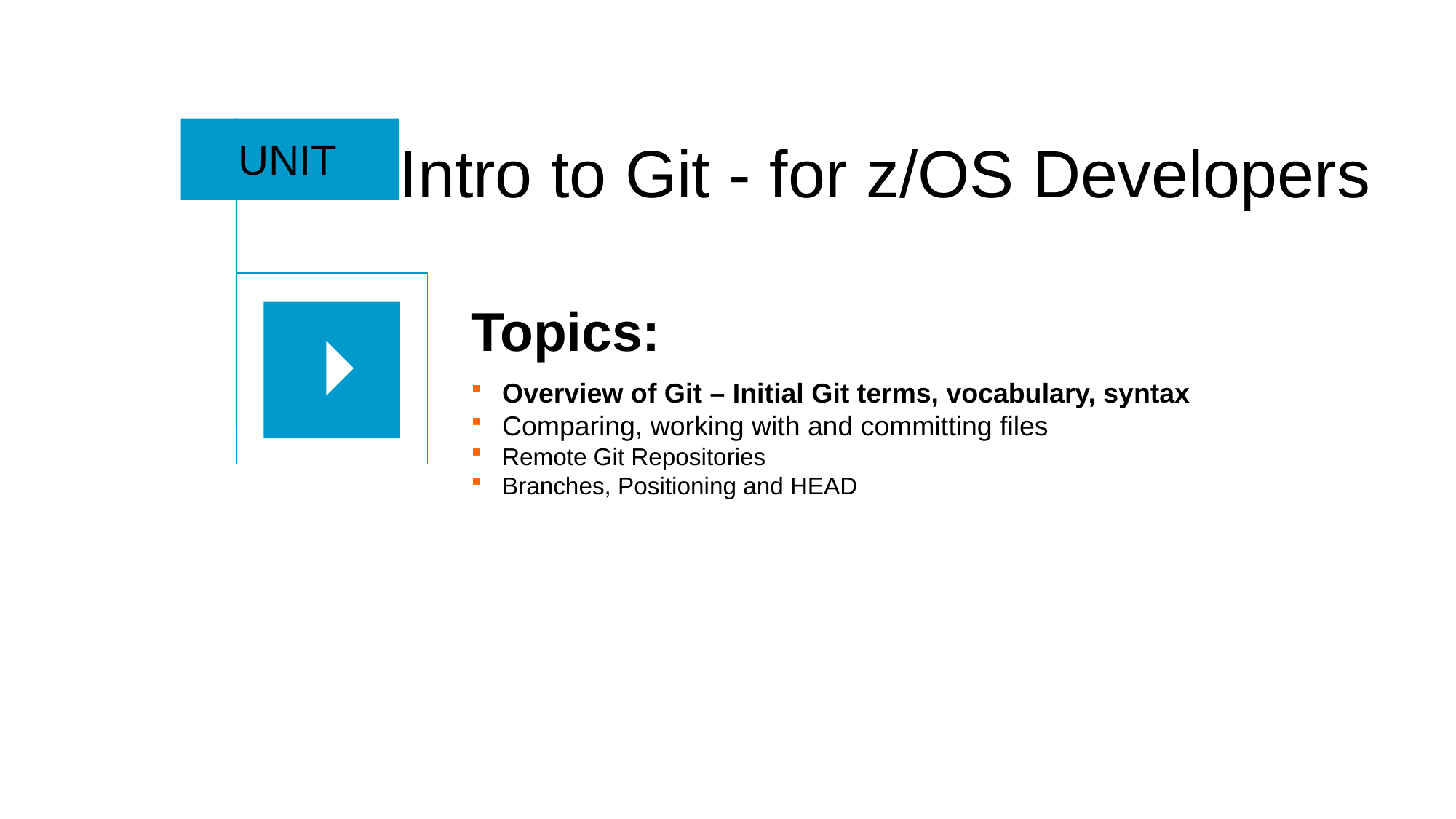

UNIT
# Intro to Git - for z/OS Developers

Topics:

   Overview of Git – Initial Git terms, vocabulary, syntax
   Comparing, working with and committing files
   Remote Git Repositories
   Branches, Positioning and HEAD